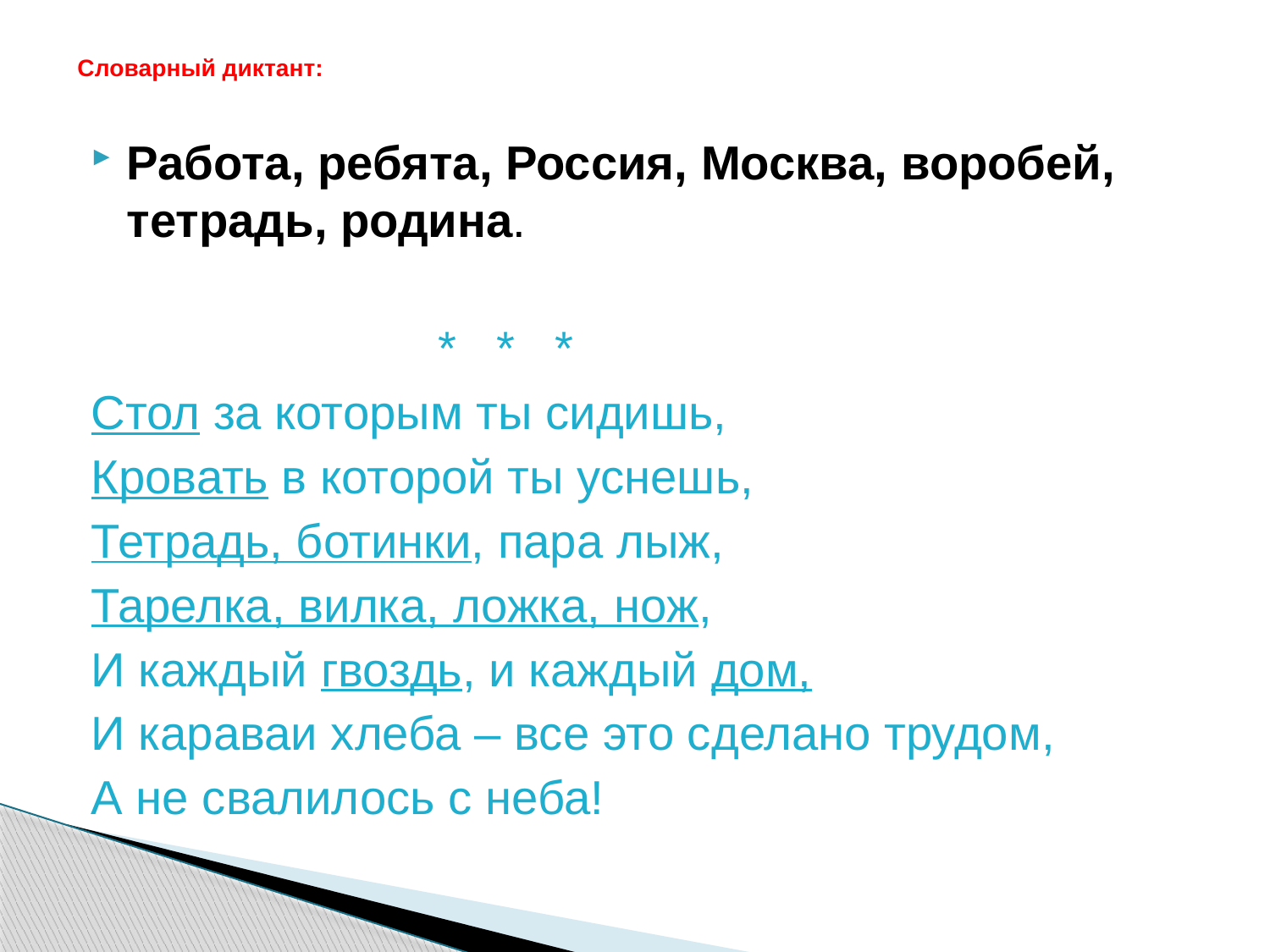

# Словарный диктант:
Работа, ребята, Россия, Москва, воробей, тетрадь, родина.

                          *   *   *
Стол за которым ты сидишь,
Кровать в которой ты уснешь,
Тетрадь, ботинки, пара лыж,
Тарелка, вилка, ложка, нож,
И каждый гвоздь, и каждый дом,
И караваи хлеба – все это сделано трудом,
А не свалилось с неба!